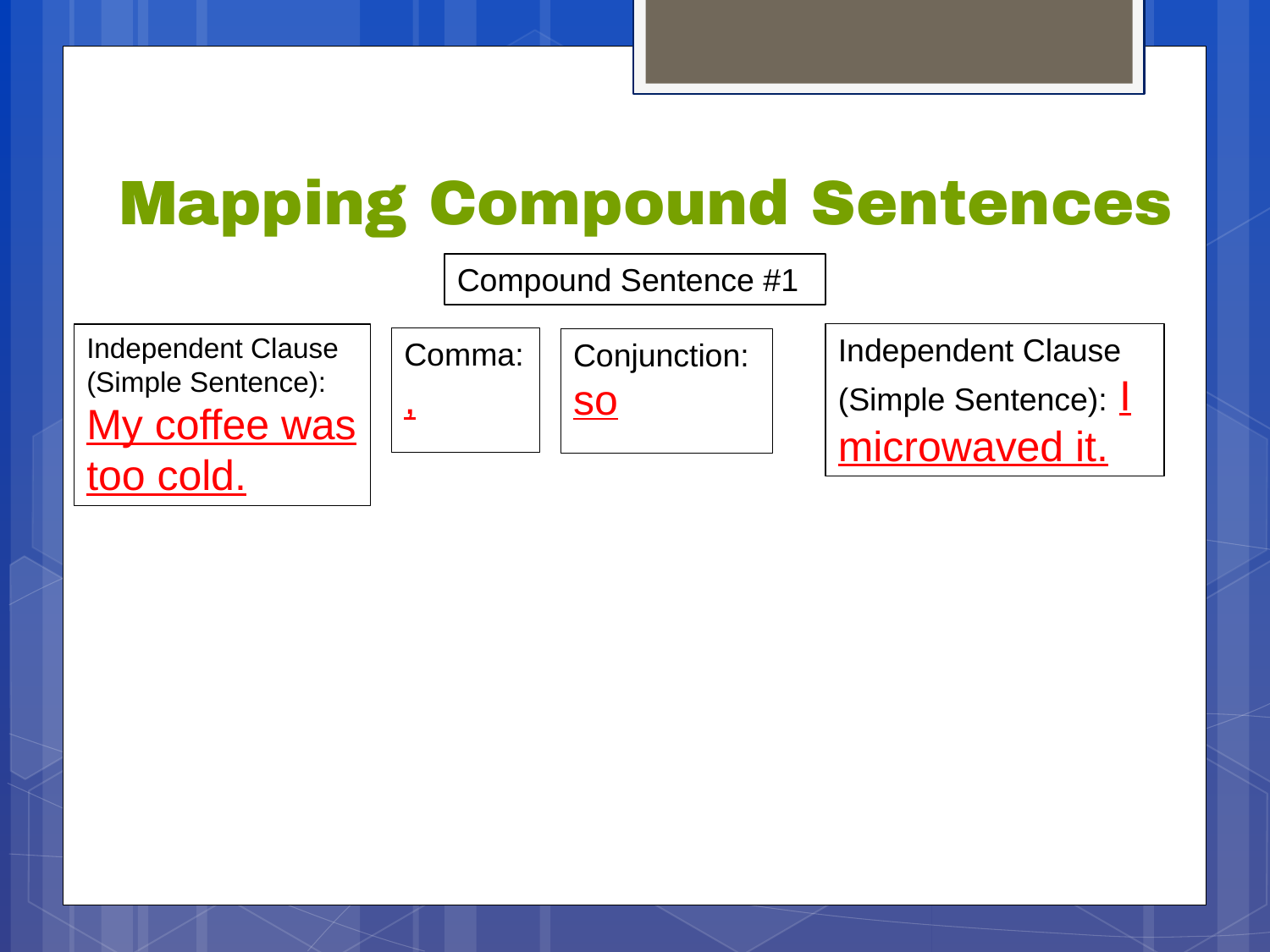

# Mapping Compound Sentences
Compound Sentence #1
Independent Clause (Simple Sentence): I microwaved it.
Independent Clause (Simple Sentence): My coffee was too cold.
Comma:
,

Conjunction:
so